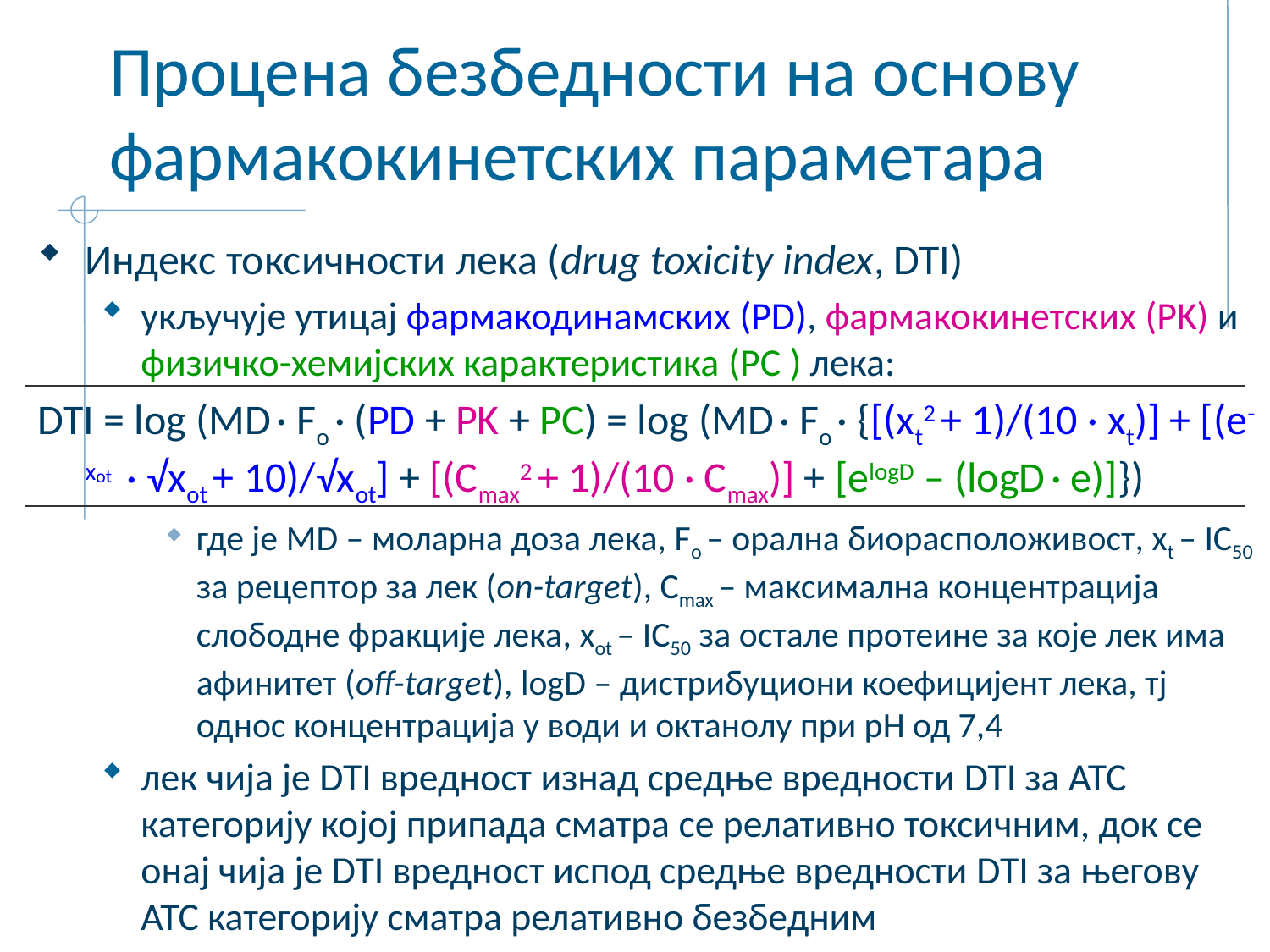

# Процена безбедности на основу фармакокинетских параметара
Индекс токсичности лека (drug toxicity index, DTI)
укључује утицај фармакодинамских (PD), фармакокинетских (PK) и физичко-хемијских карактеристика (PC ) лека:
DTI = log (MD · Fo · (PD + PK + PC) = log (MD · Fo · {[(xt2 + 1)/(10 · xt)] + [(e-xot  · √xot + 10)/√xot] + [(Cmax2 + 1)/(10 · Cmax)] + [elogD – (logD · e)]})
где је MD – моларна доза лека, Fo – орална биорасположивост, xt – IC50 за рецептор за лек (on-target), Cmax – максимална концентрација слободне фракције лека, xot – IC50 за остале протеине за које лек има афинитет (off-target), logD – дистрибуциони коефицијент лека, тј однос концентрација у води и октанолу при рН од 7,4
лек чија је DTI вредност изнад средње вредности DTI за ATC категорију којој припада сматра се релативно токсичним, док се онај чија је DTI вредност испод средње вредности DTI за његову ATC категорију сматра релативно безбедним